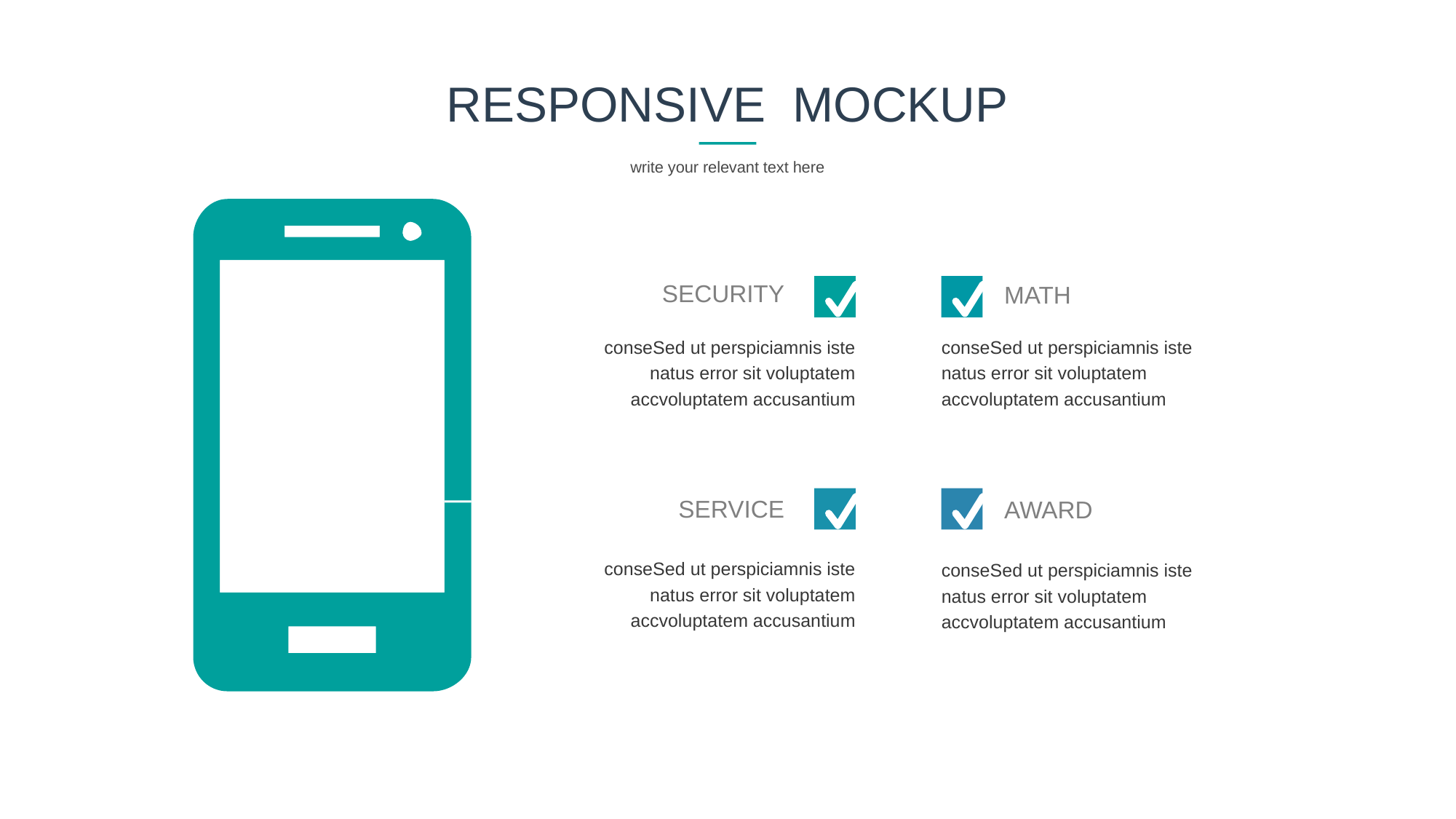

# RESPONSIVE  MOCKUP
write your relevant text here

SECURITY
MATH
conseSed ut perspiciamnis iste natus error sit voluptatem accvoluptatem accusantium
conseSed ut perspiciamnis iste natus error sit voluptatem accvoluptatem accusantium
SERVICE
AWARD
conseSed ut perspiciamnis iste natus error sit voluptatem accvoluptatem accusantium
conseSed ut perspiciamnis iste natus error sit voluptatem accvoluptatem accusantium